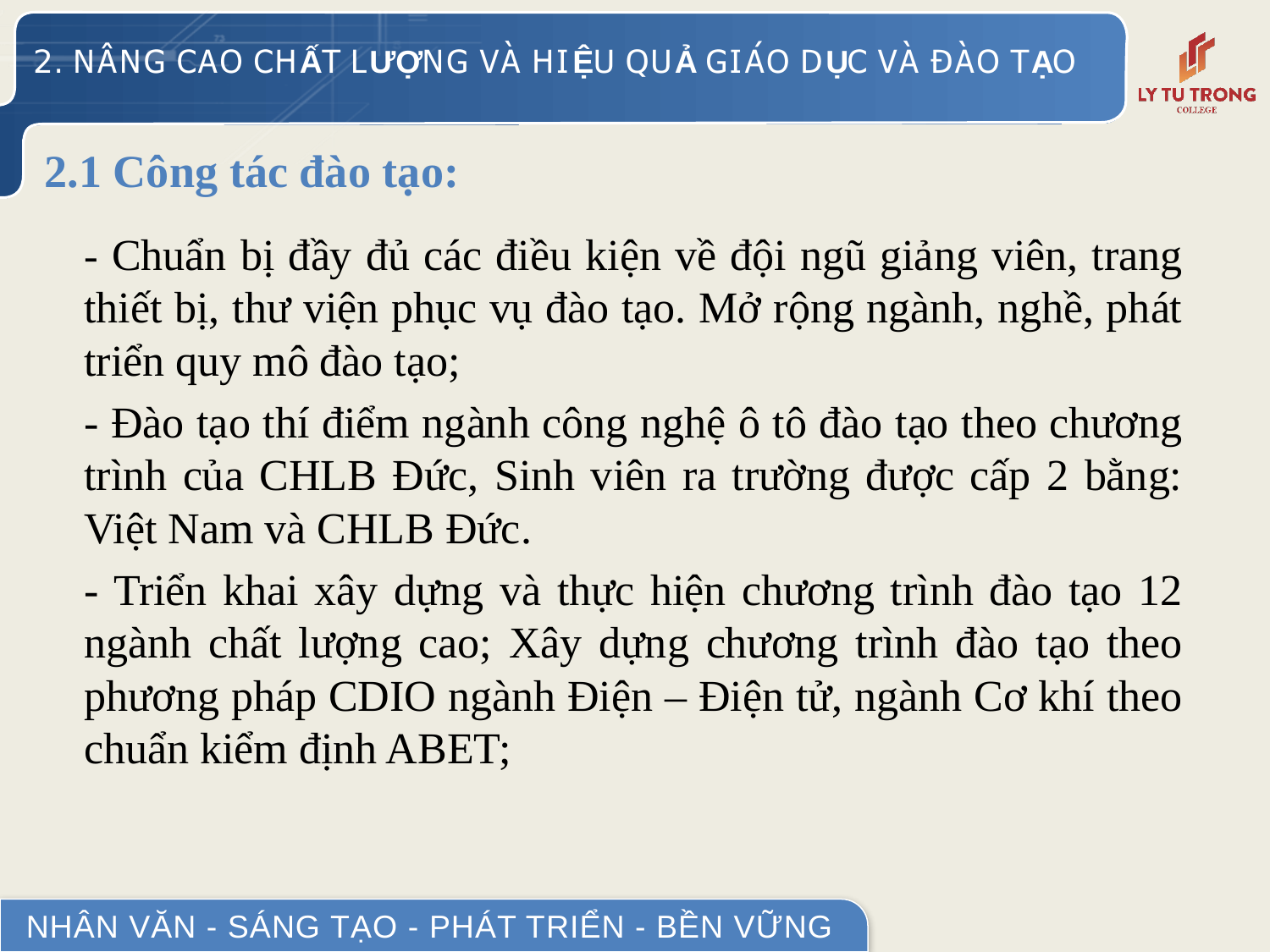

2. NÂNG CAO CHẤT LƯỢNG VÀ HIỆU QUẢ GIÁO DỤC VÀ ĐÀO TẠO
# 2.1 Công tác đào tạo:
- Chuẩn bị đầy đủ các điều kiện về đội ngũ giảng viên, trang thiết bị, thư viện phục vụ đào tạo. Mở rộng ngành, nghề, phát triển quy mô đào tạo;
- Đào tạo thí điểm ngành công nghệ ô tô đào tạo theo chương trình của CHLB Đức, Sinh viên ra trường được cấp 2 bằng: Việt Nam và CHLB Đức.
- Triển khai xây dựng và thực hiện chương trình đào tạo 12 ngành chất lượng cao; Xây dựng chương trình đào tạo theo phương pháp CDIO ngành Điện – Điện tử, ngành Cơ khí theo chuẩn kiểm định ABET;